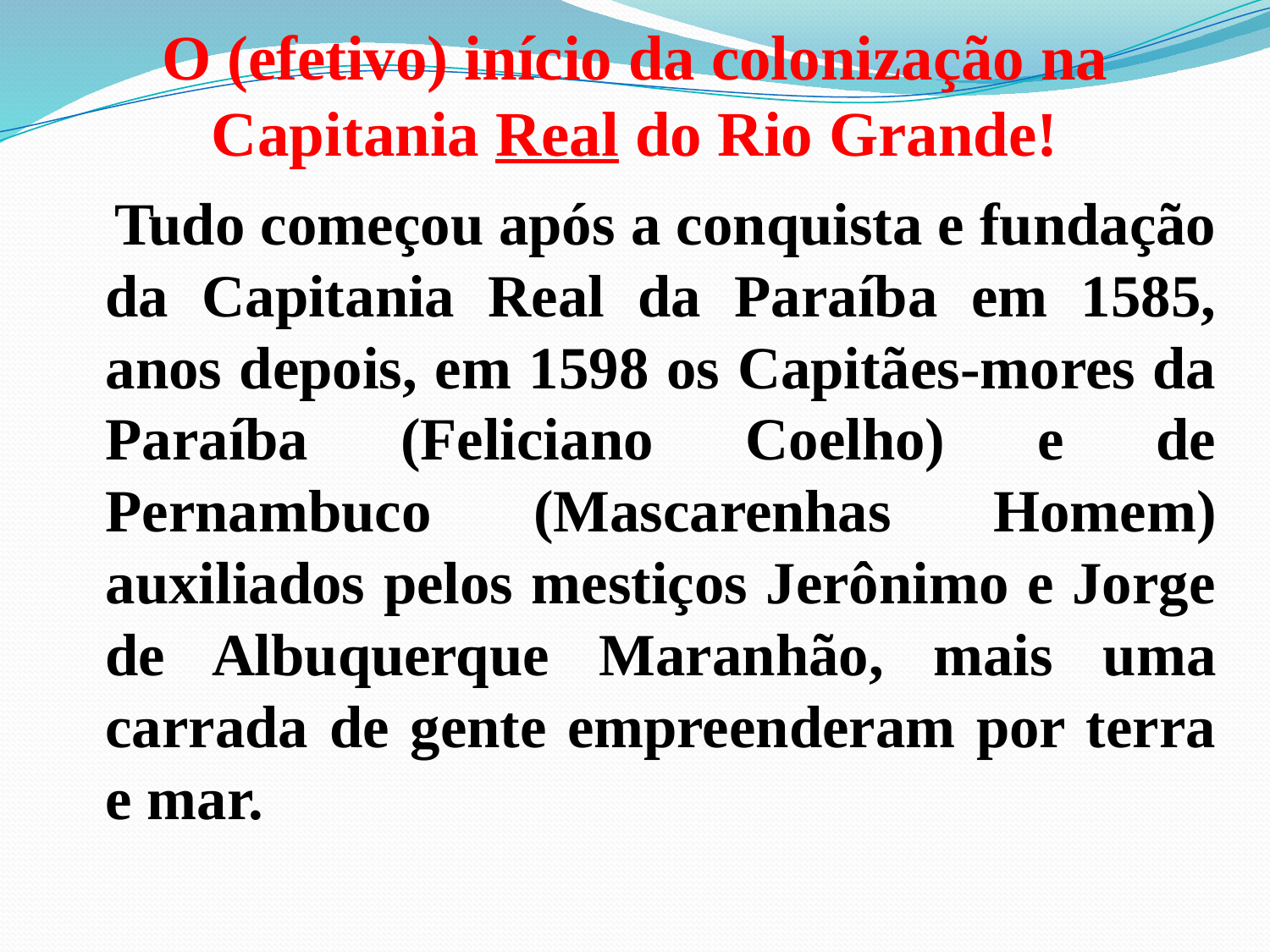

# O (efetivo) início da colonização na Capitania Real do Rio Grande!
   Tudo começou após a conquista e fundação da Capitania Real da Paraíba em 1585, anos depois, em 1598 os Capitães-mores da Paraíba (Feliciano Coelho) e de Pernambuco (Mascarenhas Homem) auxiliados pelos mestiços Jerônimo e Jorge de Albuquerque Maranhão, mais uma carrada de gente empreenderam por terra e mar.